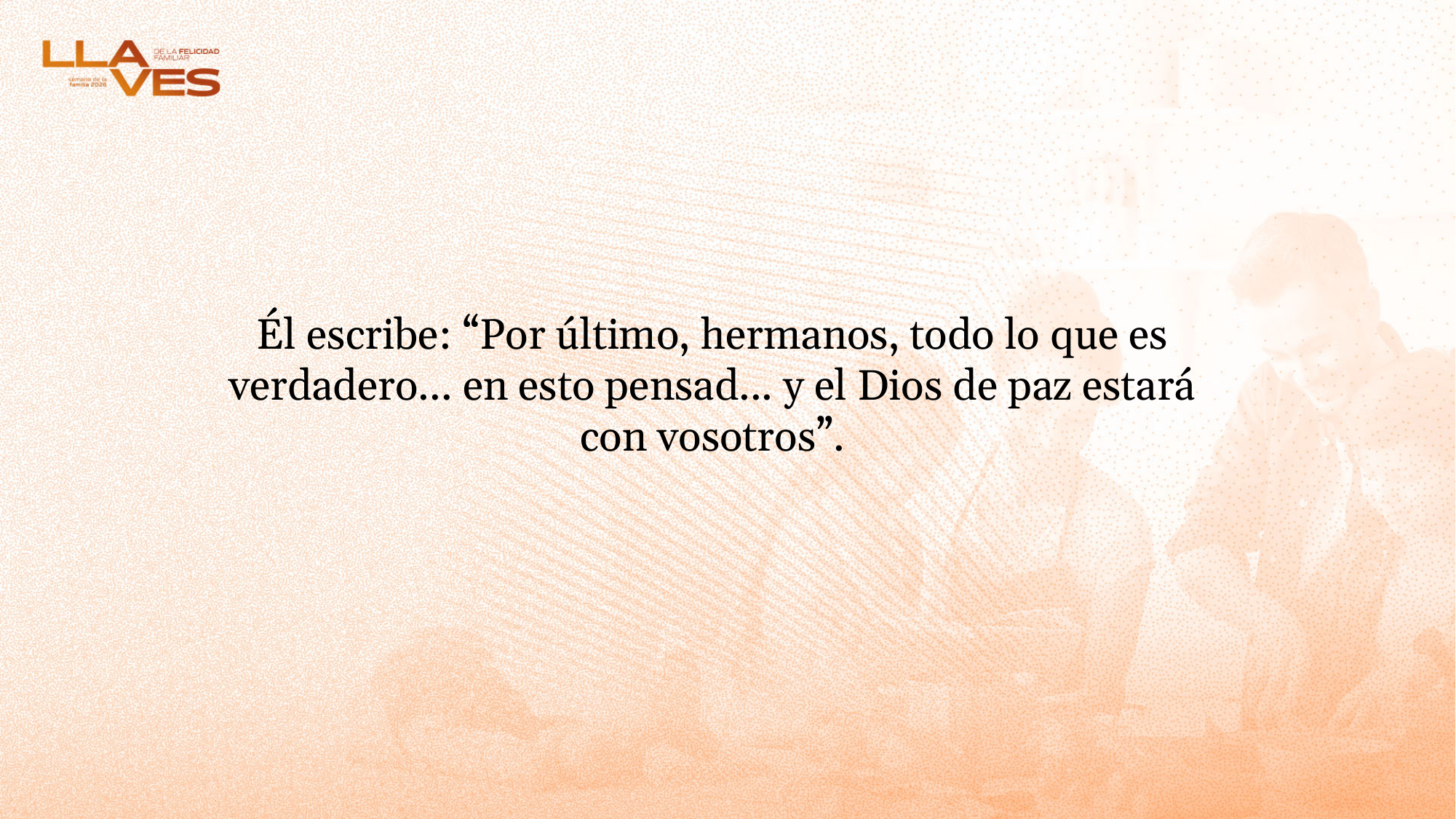

Él escribe: “Por último, hermanos, todo lo que es verdadero... en esto pensad... y el Dios de paz estará con vosotros”.